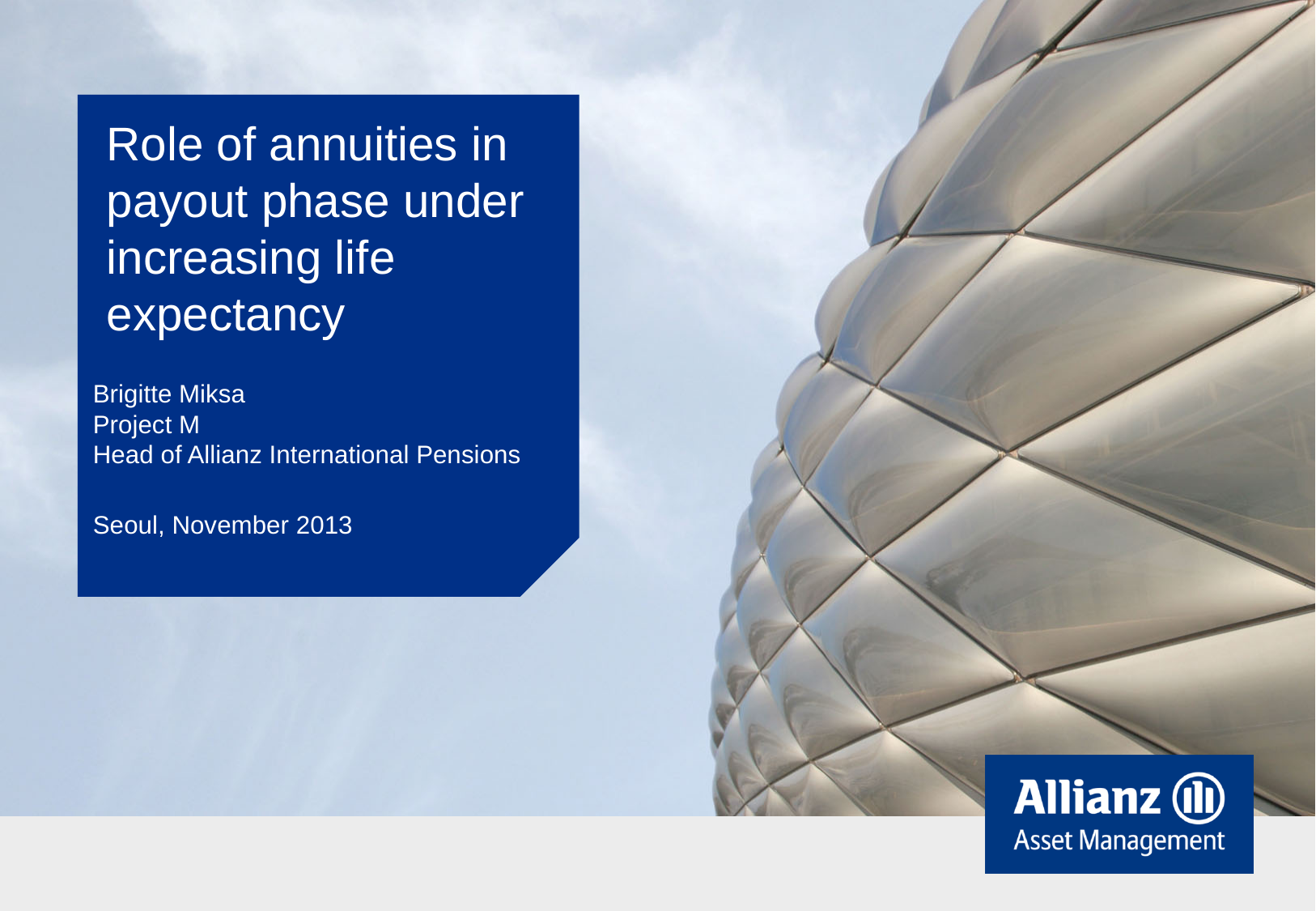

# Role of annuities in payout phase under increasing life expectancy
Brigitte Miksa
Project M
Head of Allianz International Pensions
Seoul, November 2013